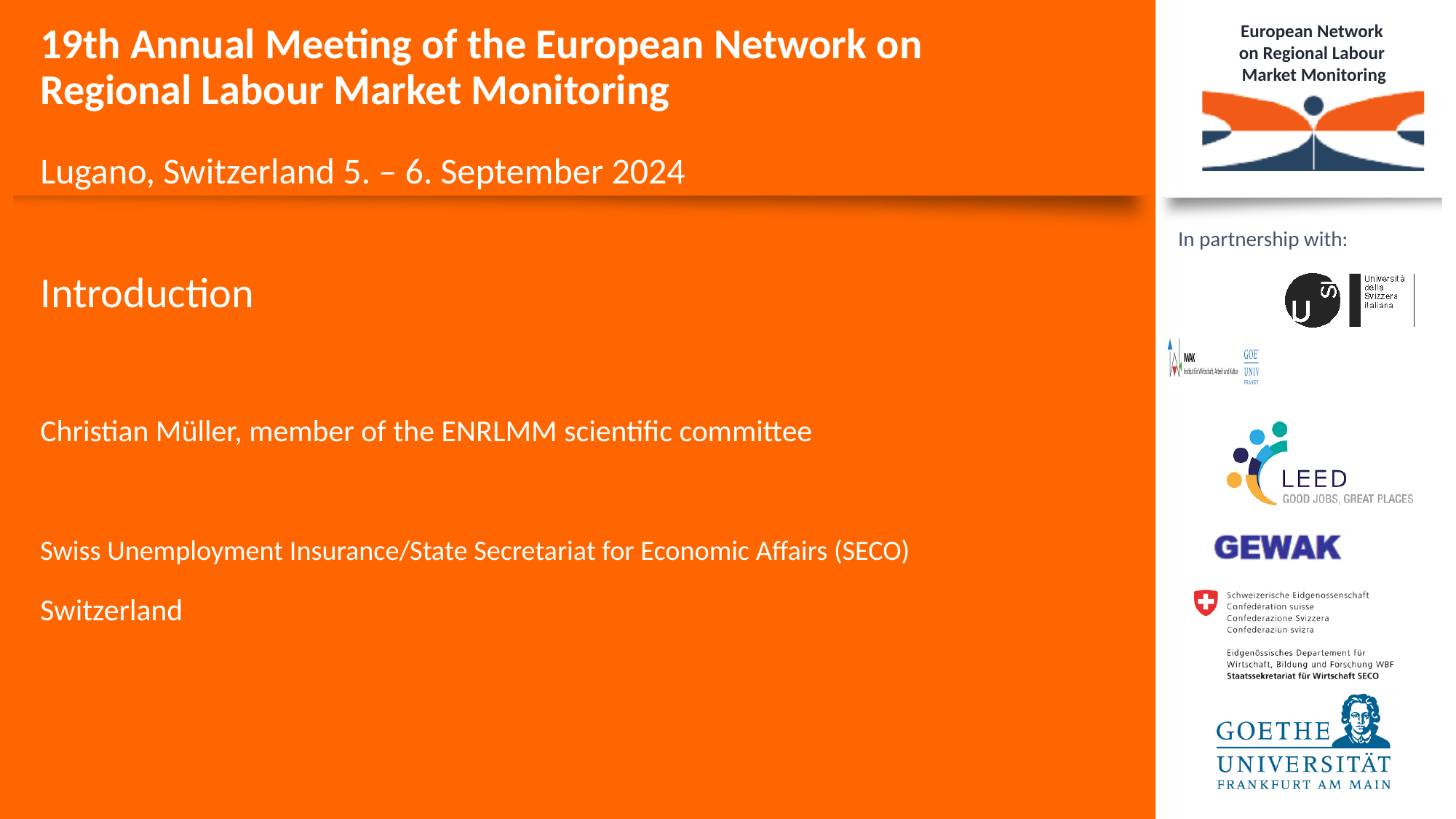

Introduction
Christian Müller, member of the ENRLMM scientific committee
Swiss Unemployment Insurance/State Secretariat for Economic Affairs (SECO)
Switzerland